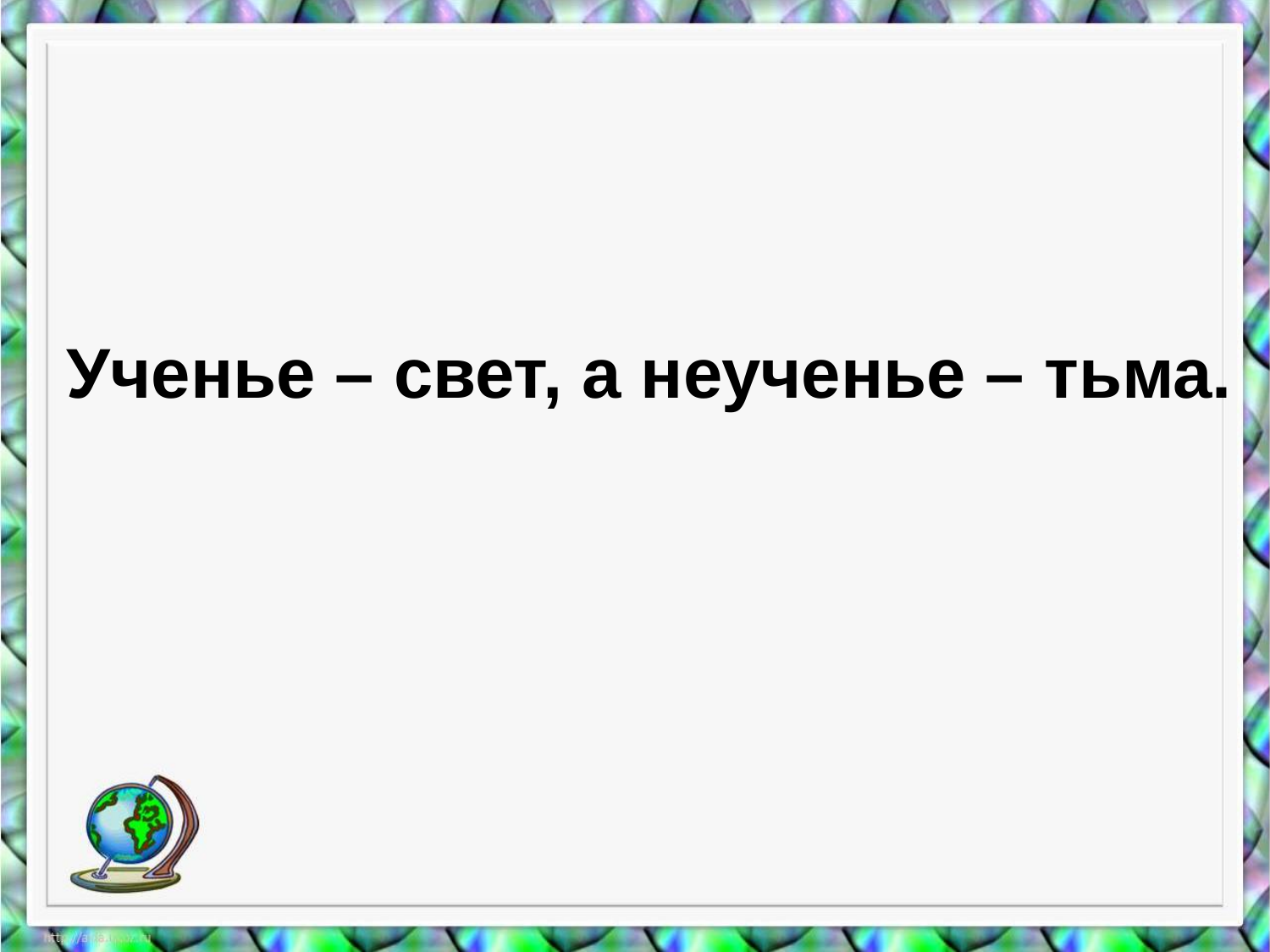

#

Ученье – свет, а неученье – тьма.